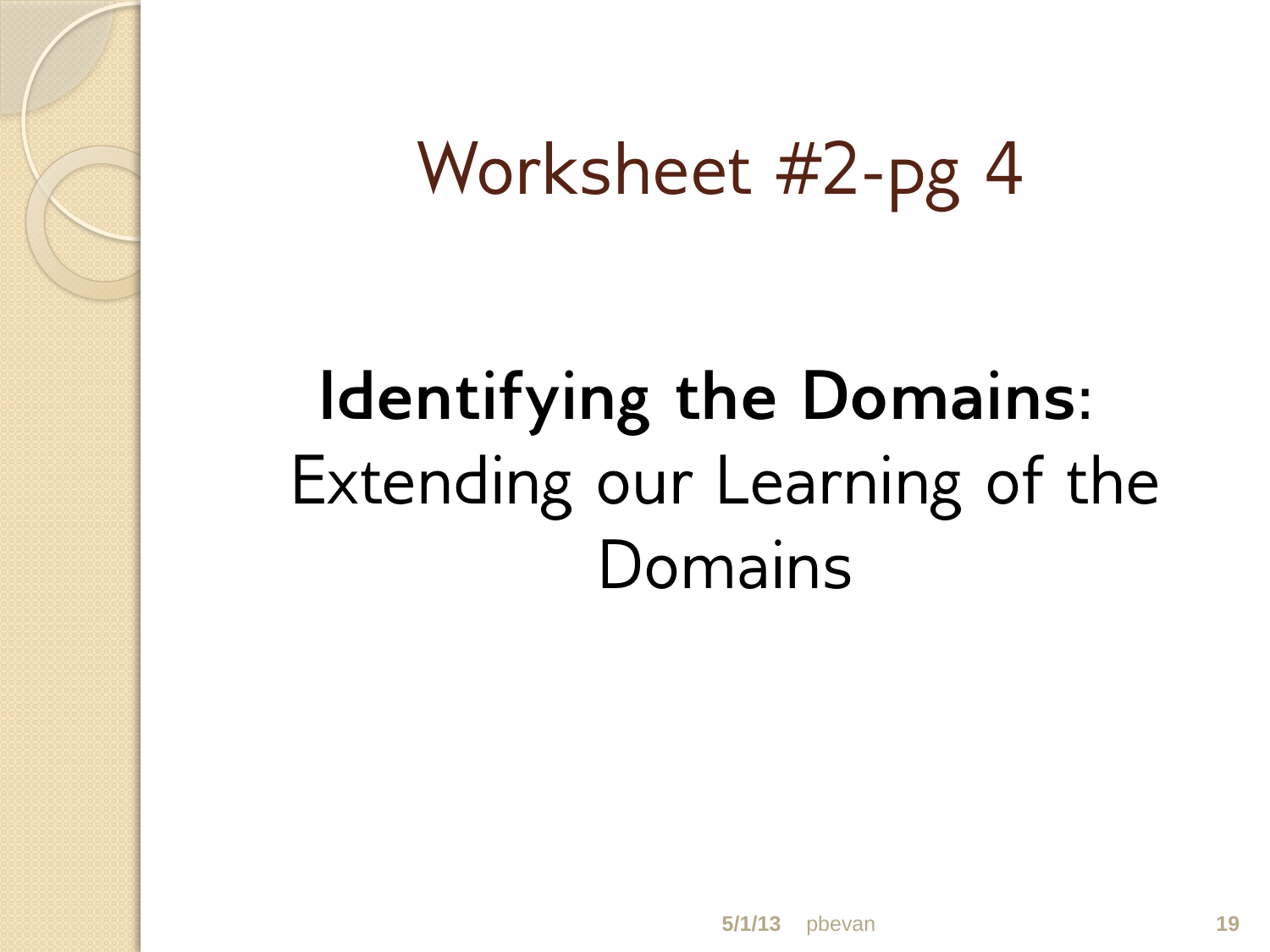

# Worksheet #2-pg 4

Identifying the Domains: Extending our Learning of the Domains
5/1/13
pbevan
19